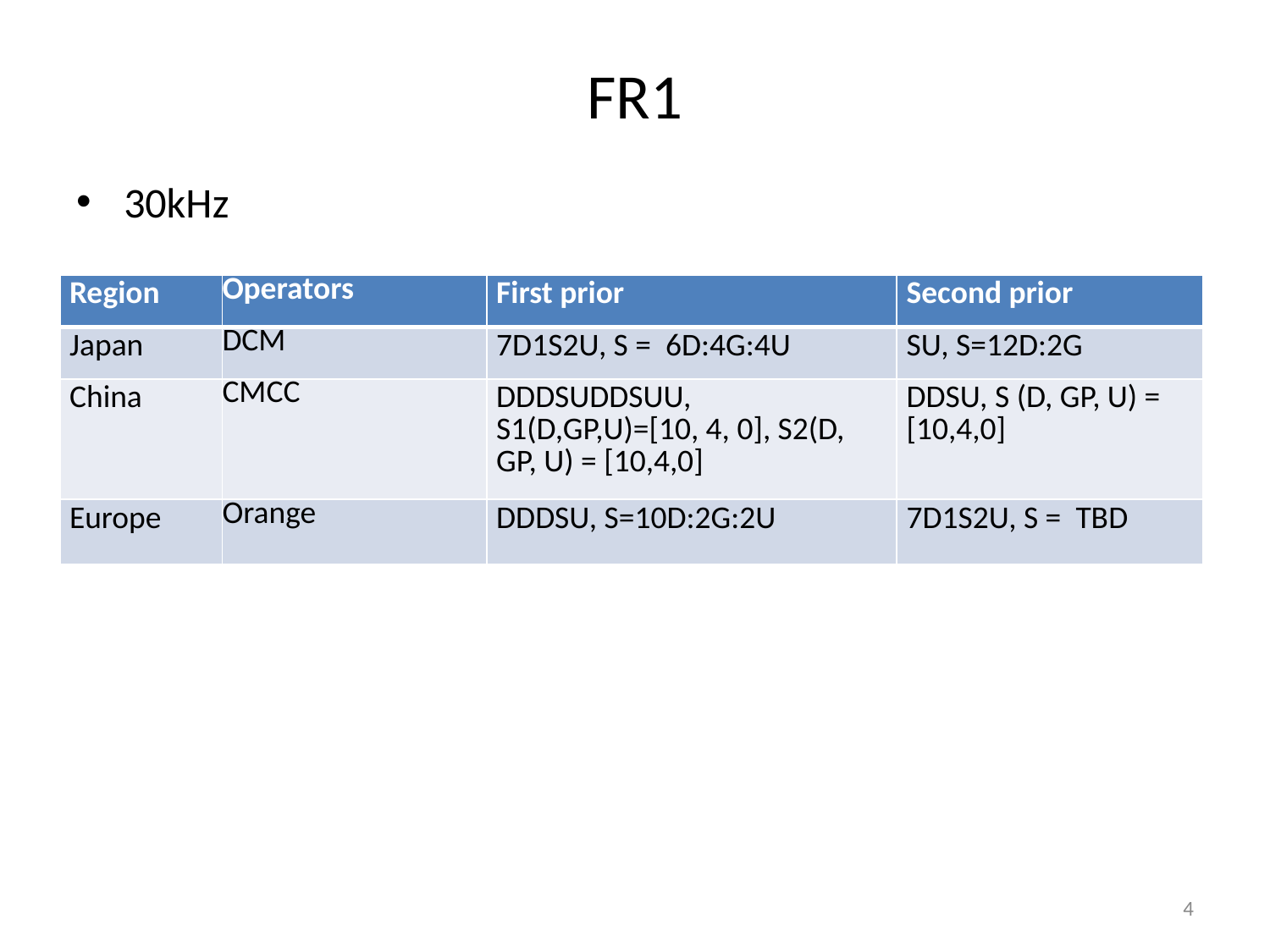

# FR1
30kHz

| Region | Operators | First prior | Second prior |
| --- | --- | --- | --- |
| Japan | DCM | 7D1S2U, S = 6D:4G:4U | SU, S=12D:2G |
| China | CMCC | DDDSUDDSUU, S1(D,GP,U)=[10, 4, 0], S2(D, GP, U) = [10,4,0] | DDSU, S (D, GP, U) = [10,4,0] |
| Europe | Orange | DDDSU, S=10D:2G:2U | 7D1S2U, S = TBD |
4